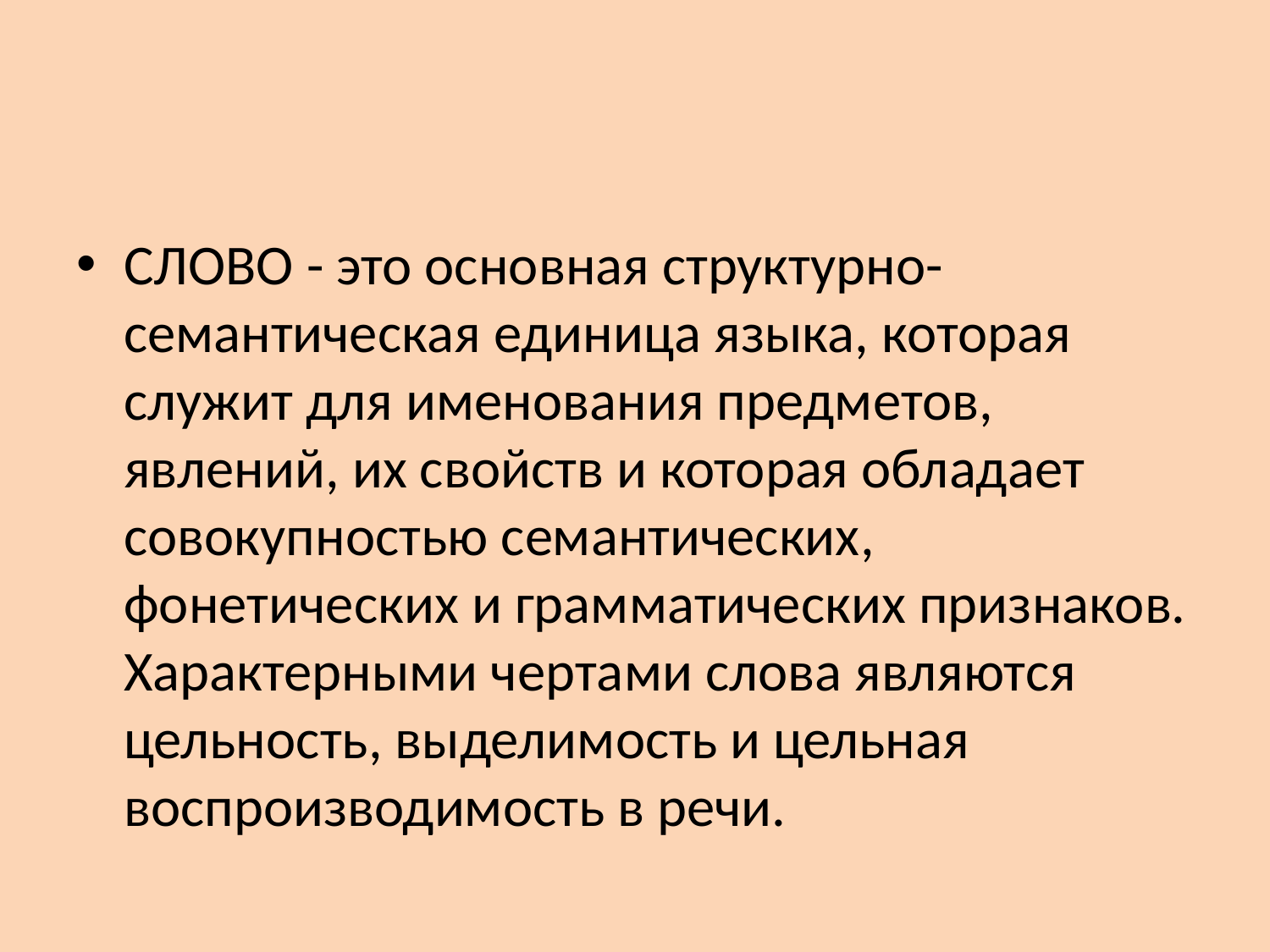

#
СЛОВО - это основная структурно-семантическая единица языка, которая служит для именования предметов, явлений, их свойств и которая обладает совокупностью семантических, фонетических и грамматических признаков. Характерными чертами слова являются цельность, выделимость и цельная воспроизводимость в речи.